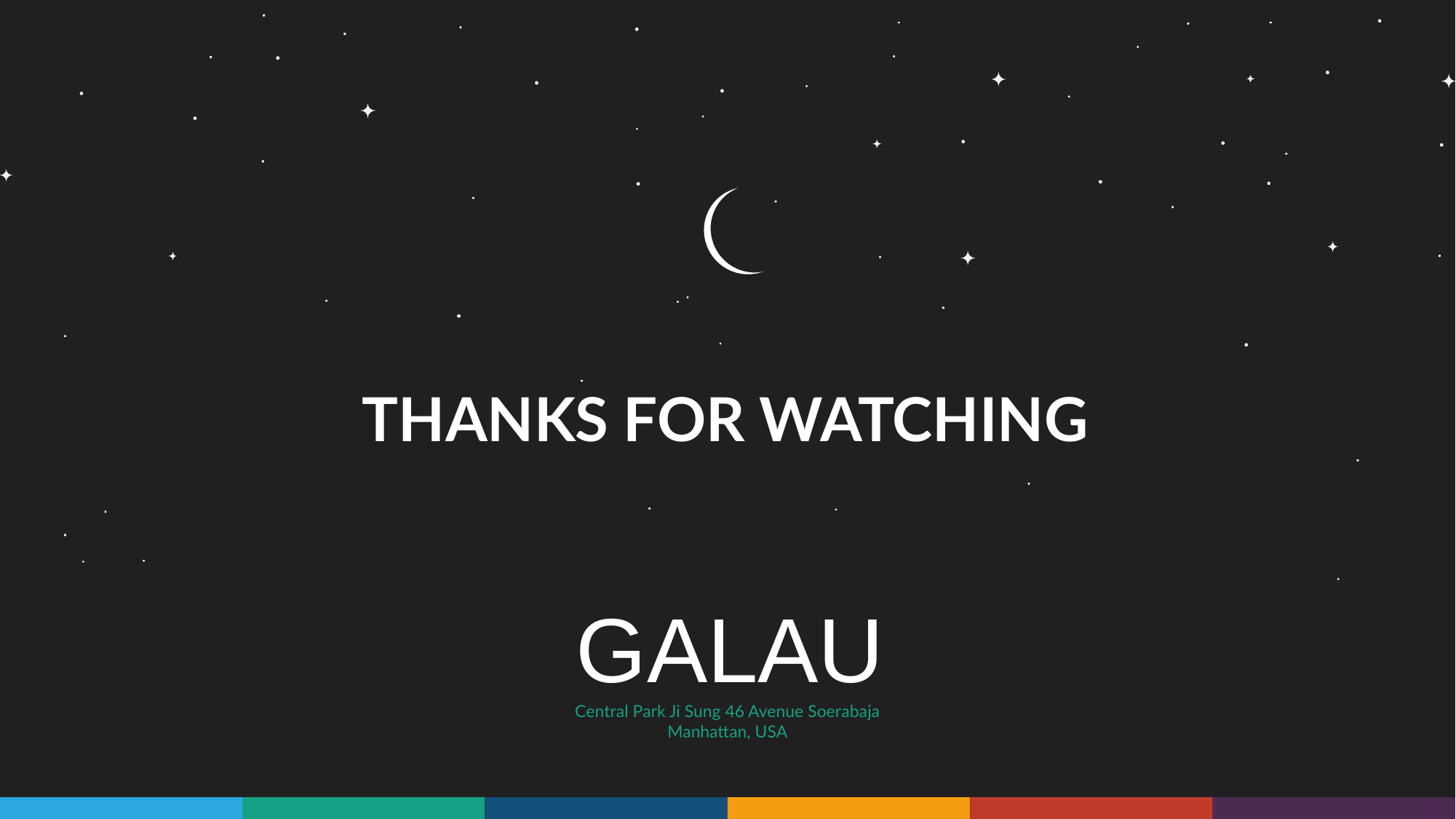

THANKS FOR WATCHING
GALAU

Central Park Ji Sung 46 Avenue Soerabaja
Manhattan, USA